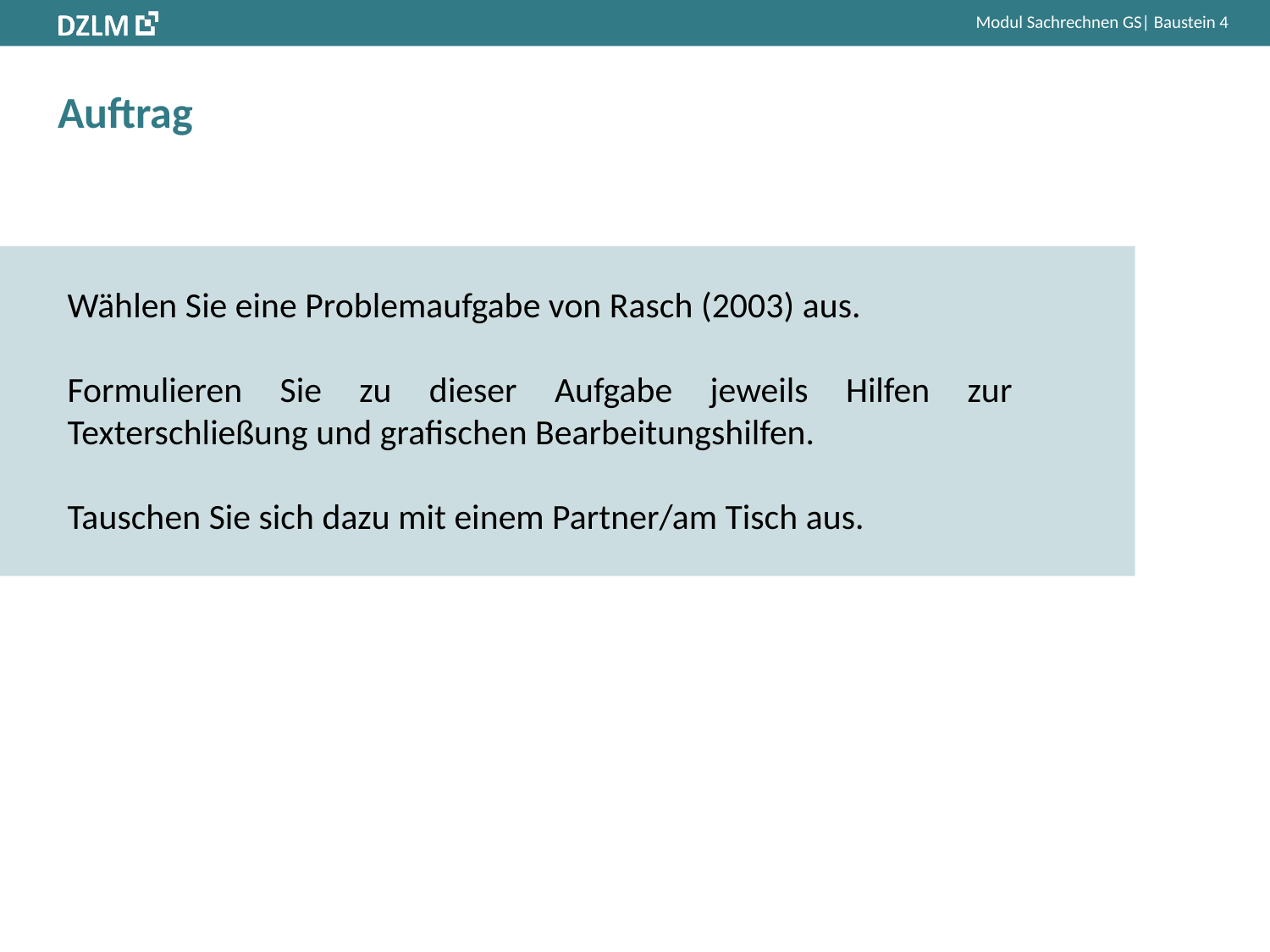

# Auftrag

Wählen Sie eine Problemaufgabe von Rasch (2003) aus.

Formulieren Sie zu dieser Aufgabe jeweils Hilfen zur Texterschließung und grafischen Bearbeitungshilfen.

Tauschen Sie sich dazu mit einem Partner/am Tisch aus.